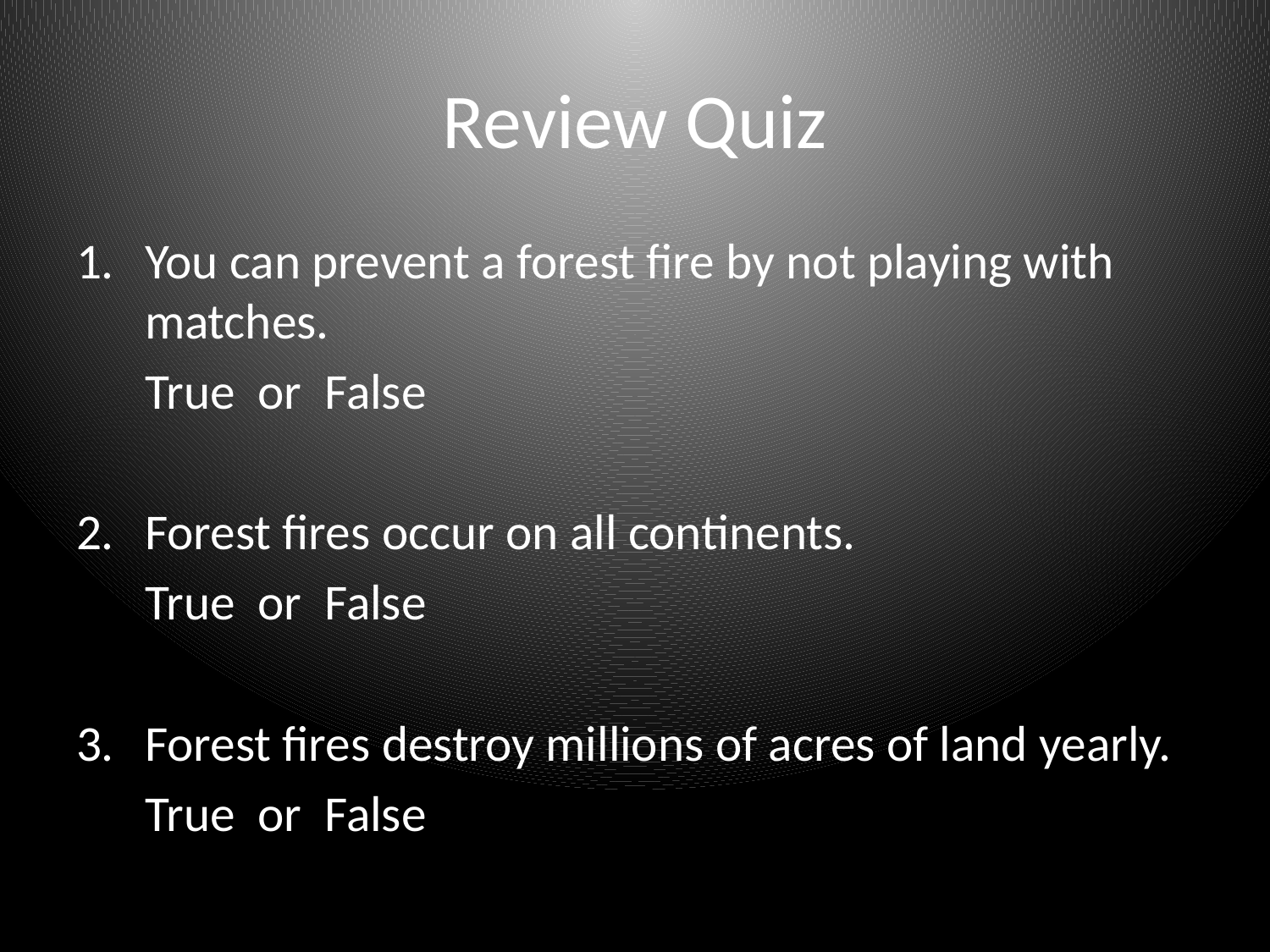

# Review Quiz
You can prevent a forest fire by not playing with matches.
			True  or  False

Forest fires occur on all continents.
			True  or  False

Forest fires destroy millions of acres of land yearly.
    			True  or  False